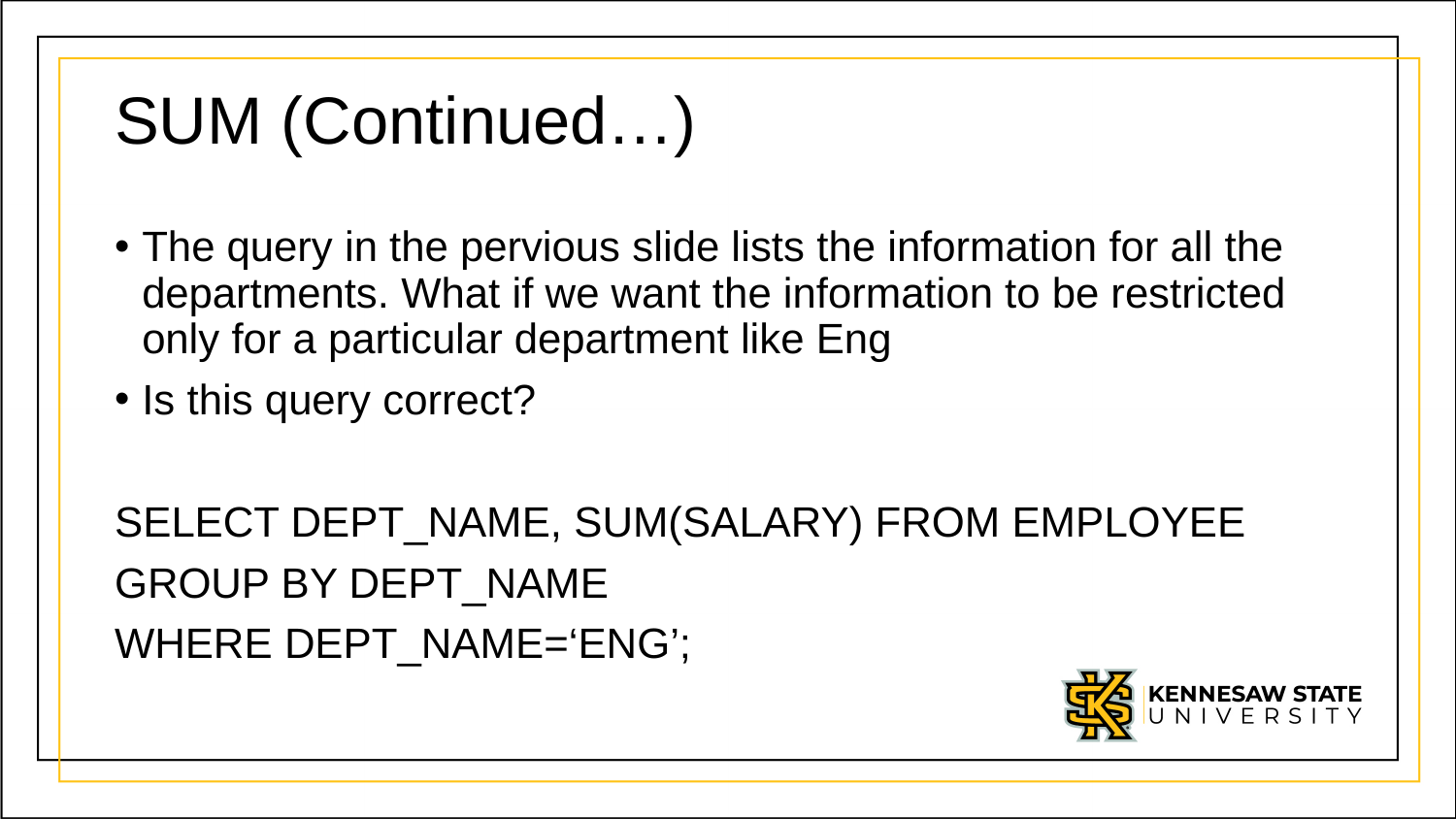

# SUM (Continued…)
The query in the pervious slide lists the information for all the departments. What if we want the information to be restricted only for a particular department like Eng
Is this query correct?

SELECT DEPT_NAME, SUM(SALARY) FROM EMPLOYEE
GROUP BY DEPT_NAME
WHERE DEPT_NAME=‘ENG’;